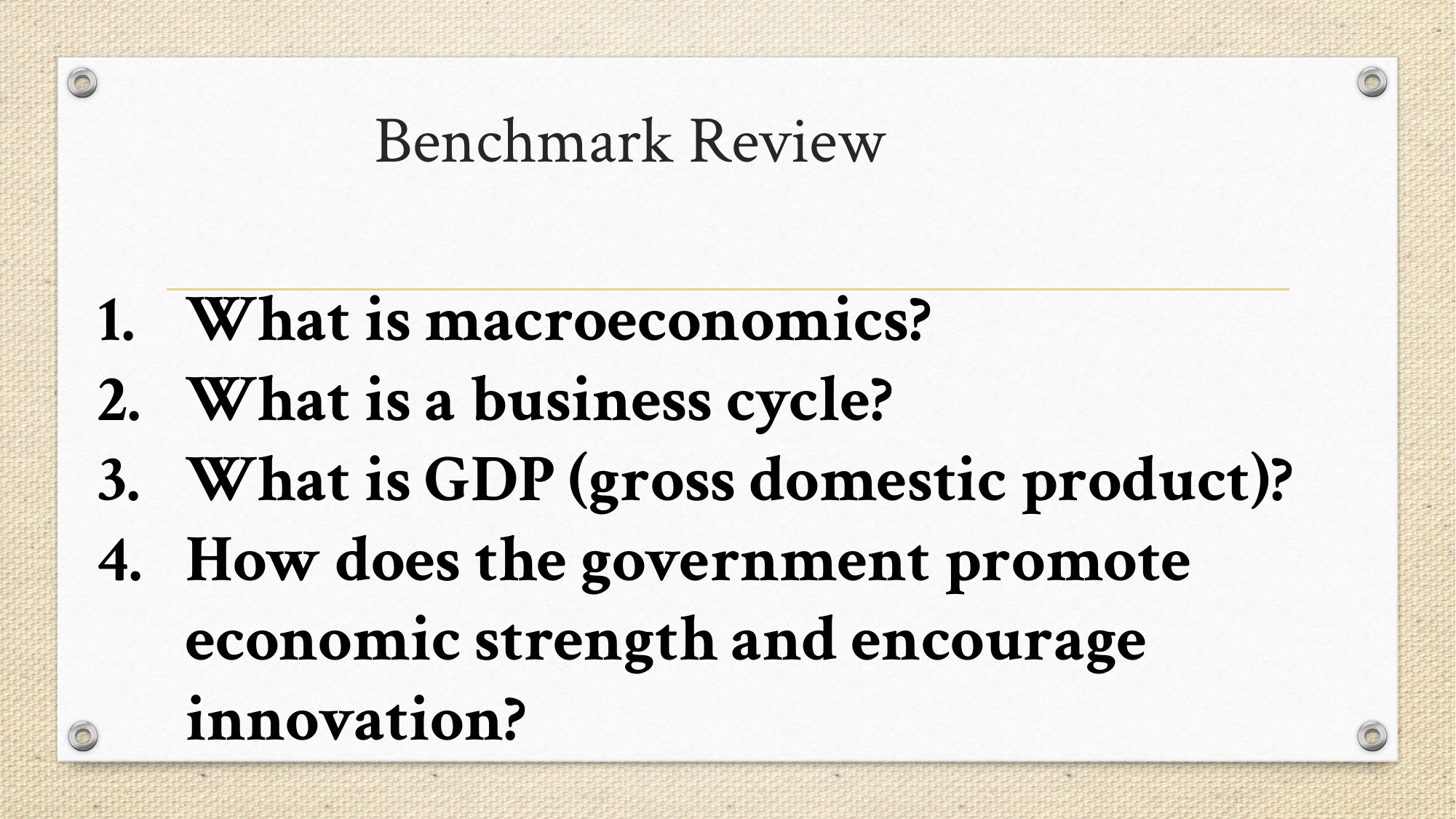

# Benchmark Review
What is macroeconomics?
What is a business cycle?
What is GDP (gross domestic product)?
How does the government promote economic strength and encourage innovation?